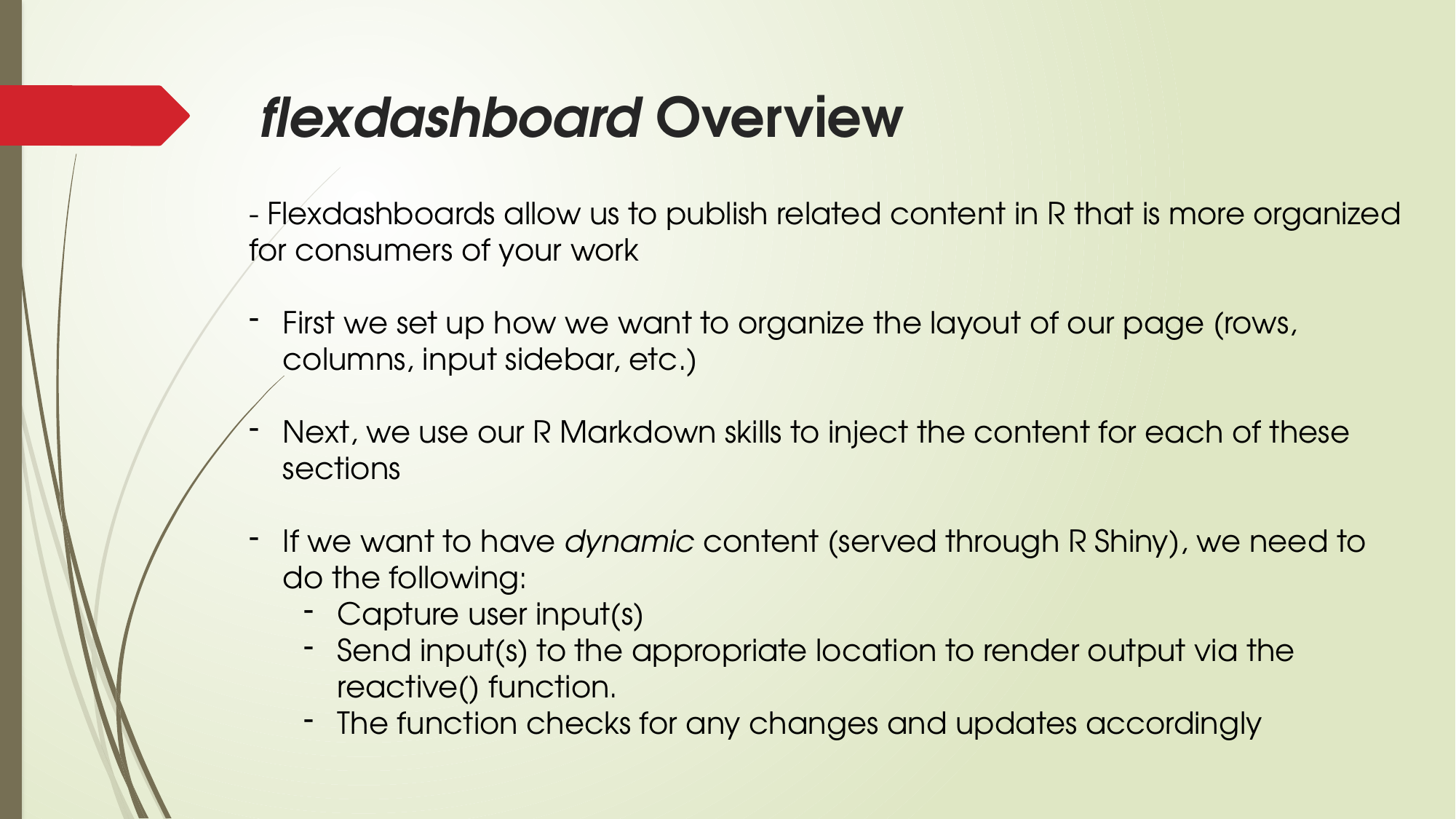

# flexdashboard Overview
- Flexdashboards allow us to publish related content in R that is more organized for consumers of your work

First we set up how we want to organize the layout of our page (rows, columns, input sidebar, etc.)

Next, we use our R Markdown skills to inject the content for each of these sections

If we want to have dynamic content (served through R Shiny), we need to do the following:
Capture user input(s)
Send input(s) to the appropriate location to render output via the reactive() function.
The function checks for any changes and updates accordingly